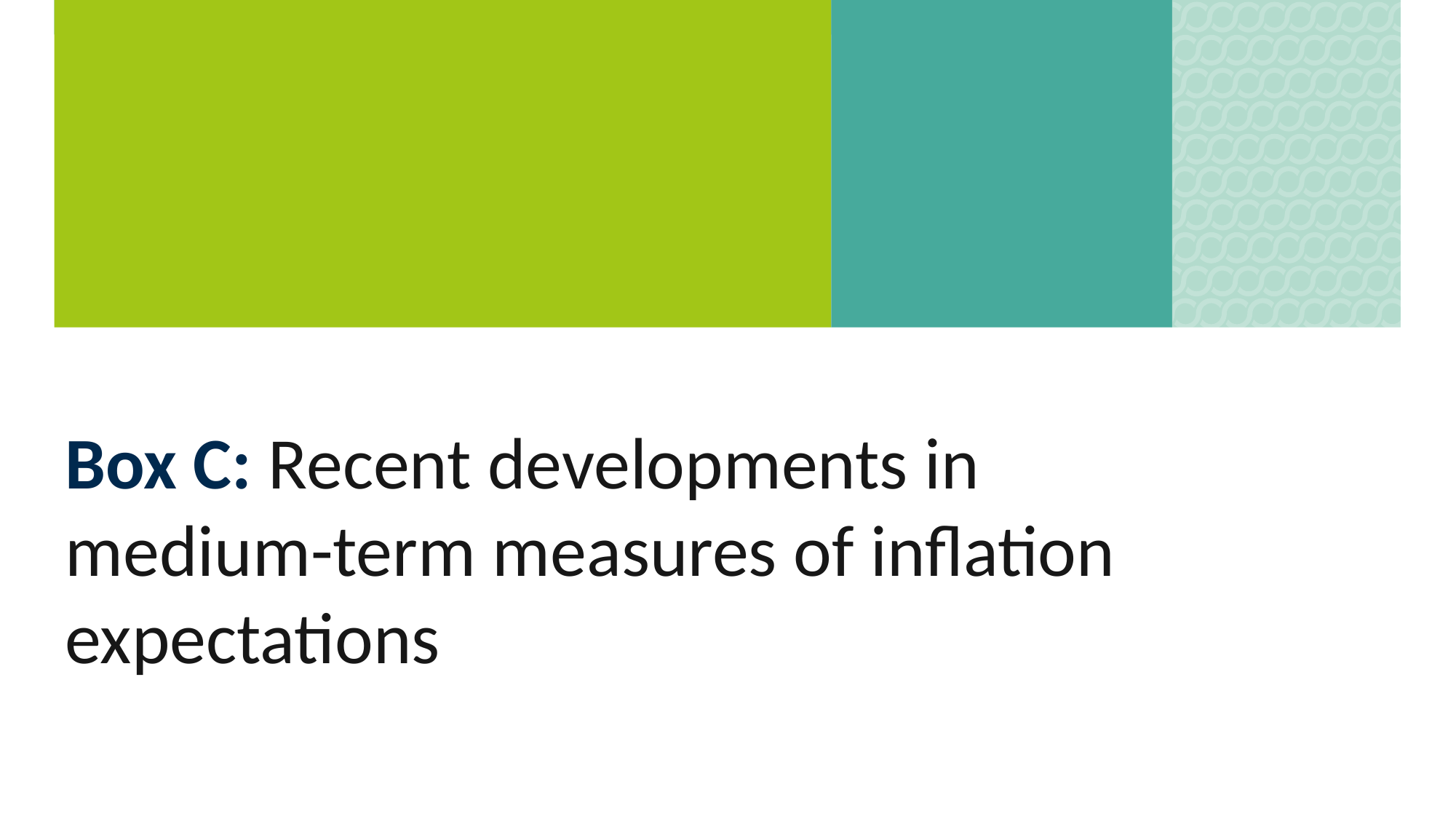

# Box C: Recent developments in medium-term measures of inflation expectations